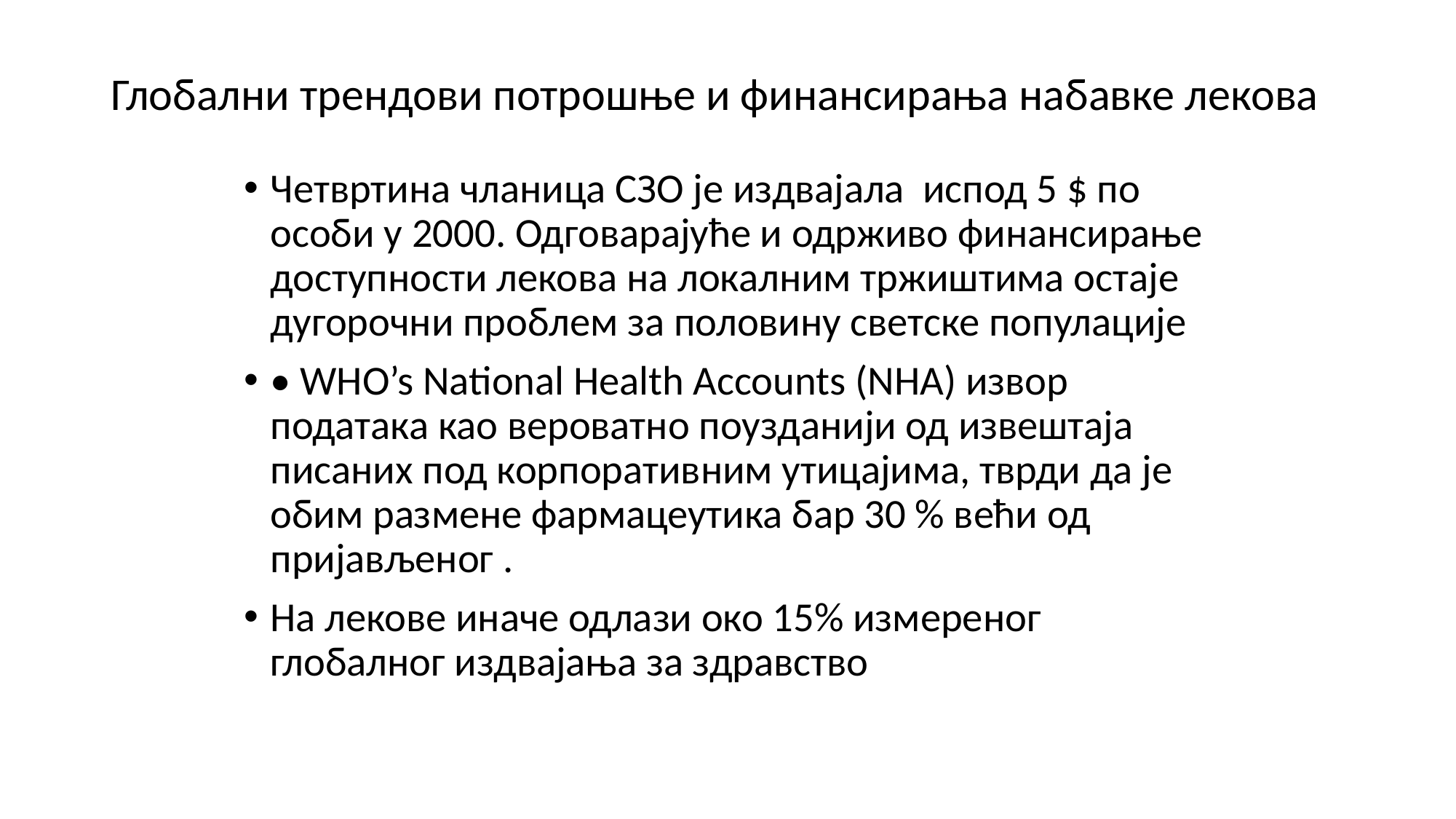

# Глобални трендови потрошње и финансирања набавке лекова
Четвртина чланица СЗО је издвајала  испод 5 $ по особи у 2000. Одговарајуће и одрживо финансирање доступности лекова на локалним тржиштима остаје дугорочни проблем за половину светске популације
• WHO’s National Health Accounts (NHA) извор података као вероватно поузданији од извештаја писаних под корпоративним утицајима, тврди да је обим размене фармацеутика бар 30 % већи од пријављеног .
На лекове иначе одлази око 15% измереног глобалног издвајања за здравство